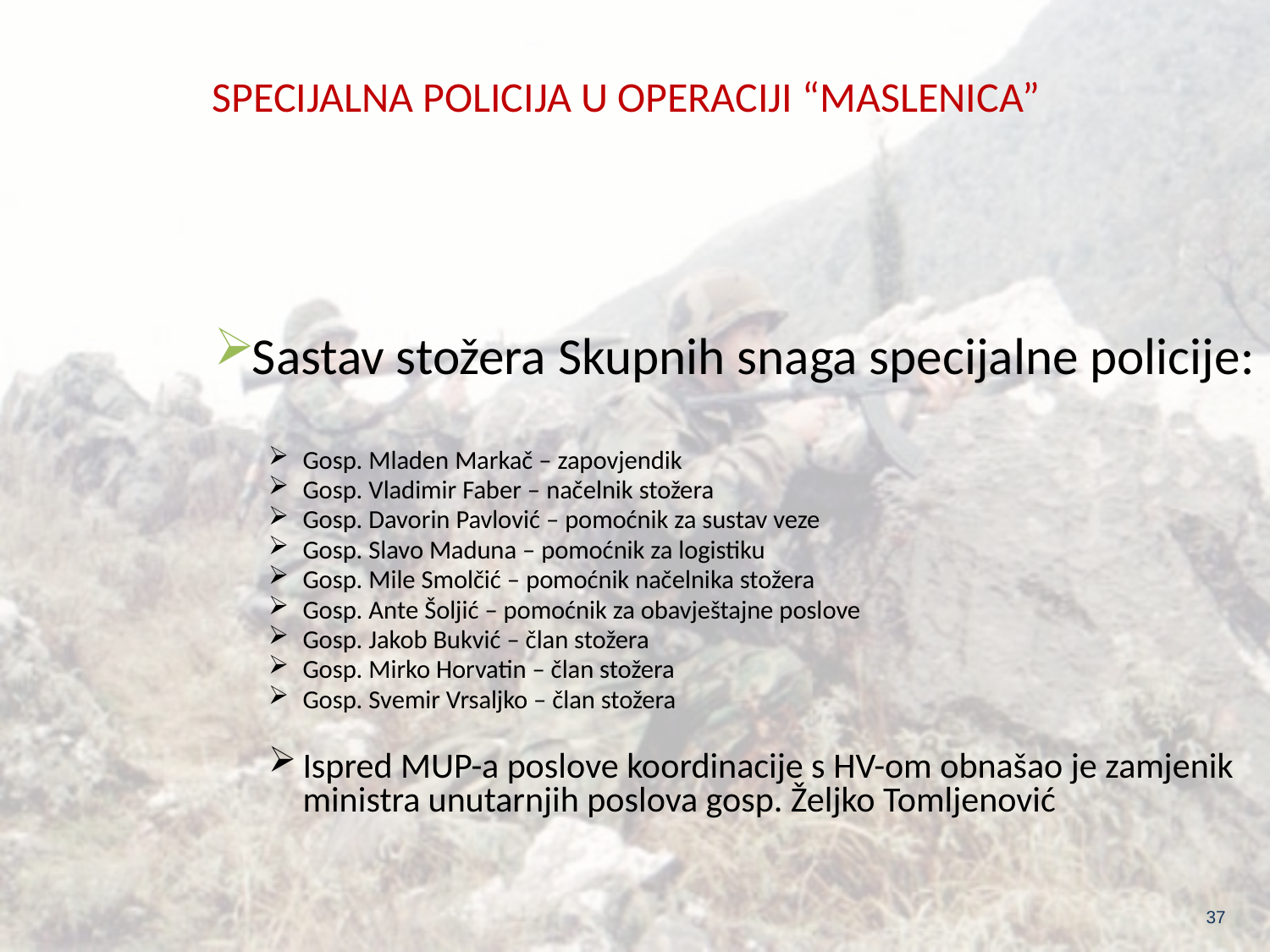

SPECIJALNA POLICIJA U OPERACIJI “MASLENICA”
Sastav stožera Skupnih snaga specijalne policije:

Gosp. Mladen Markač – zapovjendik
Gosp. Vladimir Faber – načelnik stožera
Gosp. Davorin Pavlović – pomoćnik za sustav veze
Gosp. Slavo Maduna – pomoćnik za logistiku
Gosp. Mile Smolčić – pomoćnik načelnika stožera
Gosp. Ante Šoljić – pomoćnik za obavještajne poslove
Gosp. Jakob Bukvić – član stožera
Gosp. Mirko Horvatin – član stožera
Gosp. Svemir Vrsaljko – član stožera

Ispred MUP-a poslove koordinacije s HV-om obnašao je zamjenik ministra unutarnjih poslova gosp. Željko Tomljenović

37